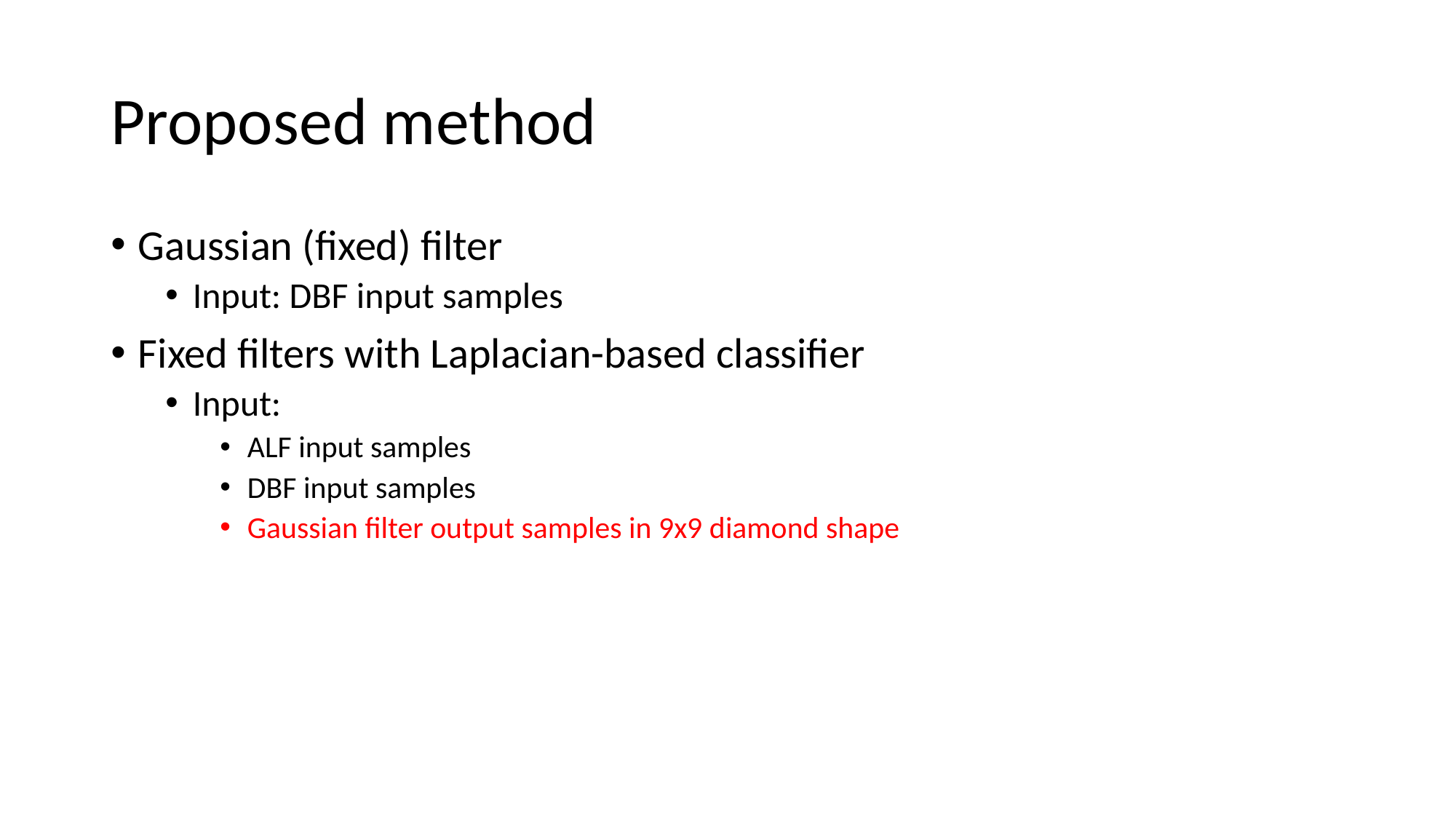

# Proposed method
Gaussian (fixed) filter
Input: DBF input samples
Fixed filters with Laplacian-based classifier
Input:
ALF input samples
DBF input samples
Gaussian filter output samples in 9x9 diamond shape